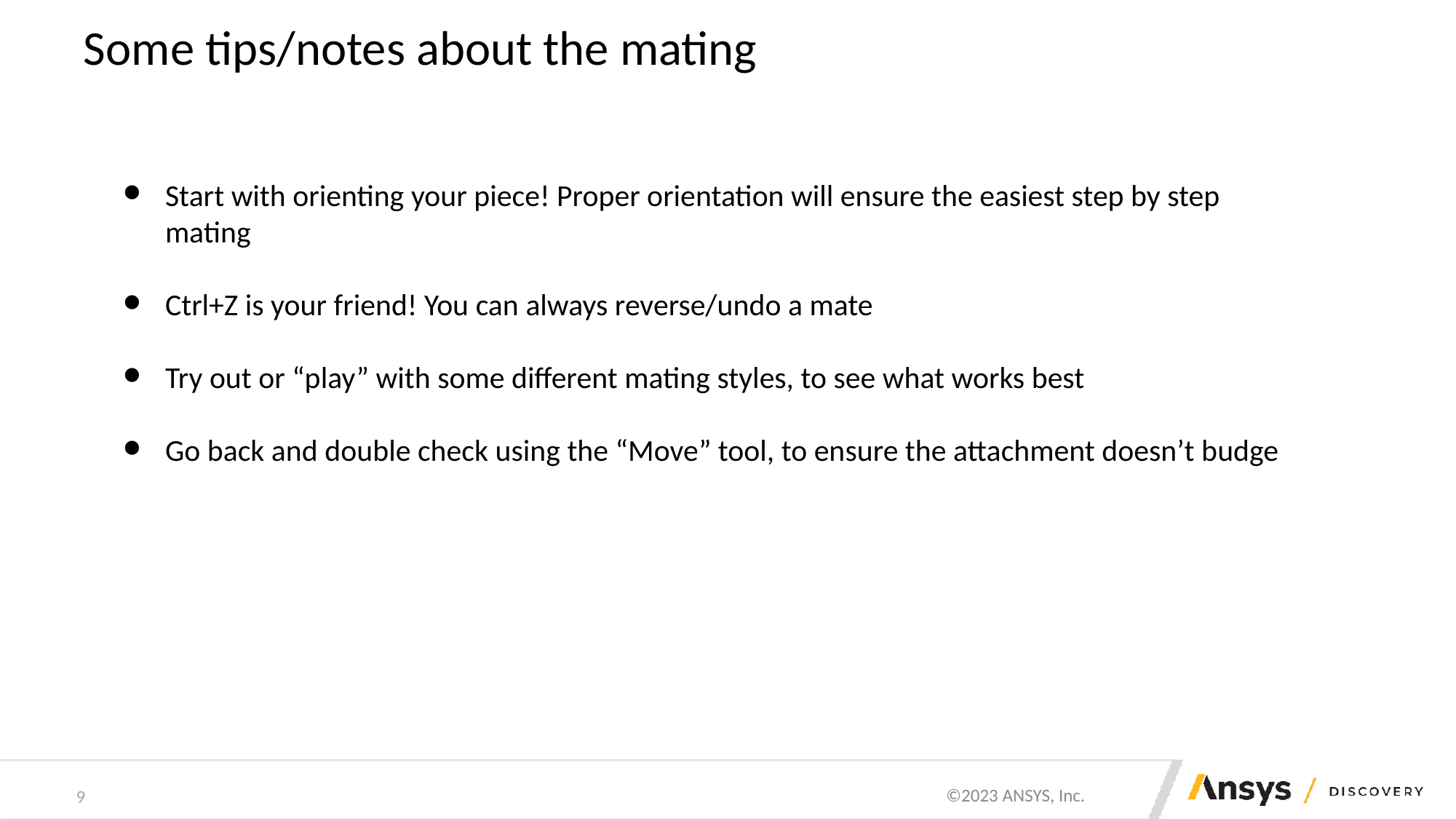

# Some tips/notes about the mating
Start with orienting your piece! Proper orientation will ensure the easiest step by step mating

Ctrl+Z is your friend! You can always reverse/undo a mate

Try out or “play” with some different mating styles, to see what works best

Go back and double check using the “Move” tool, to ensure the attachment doesn’t budge

9